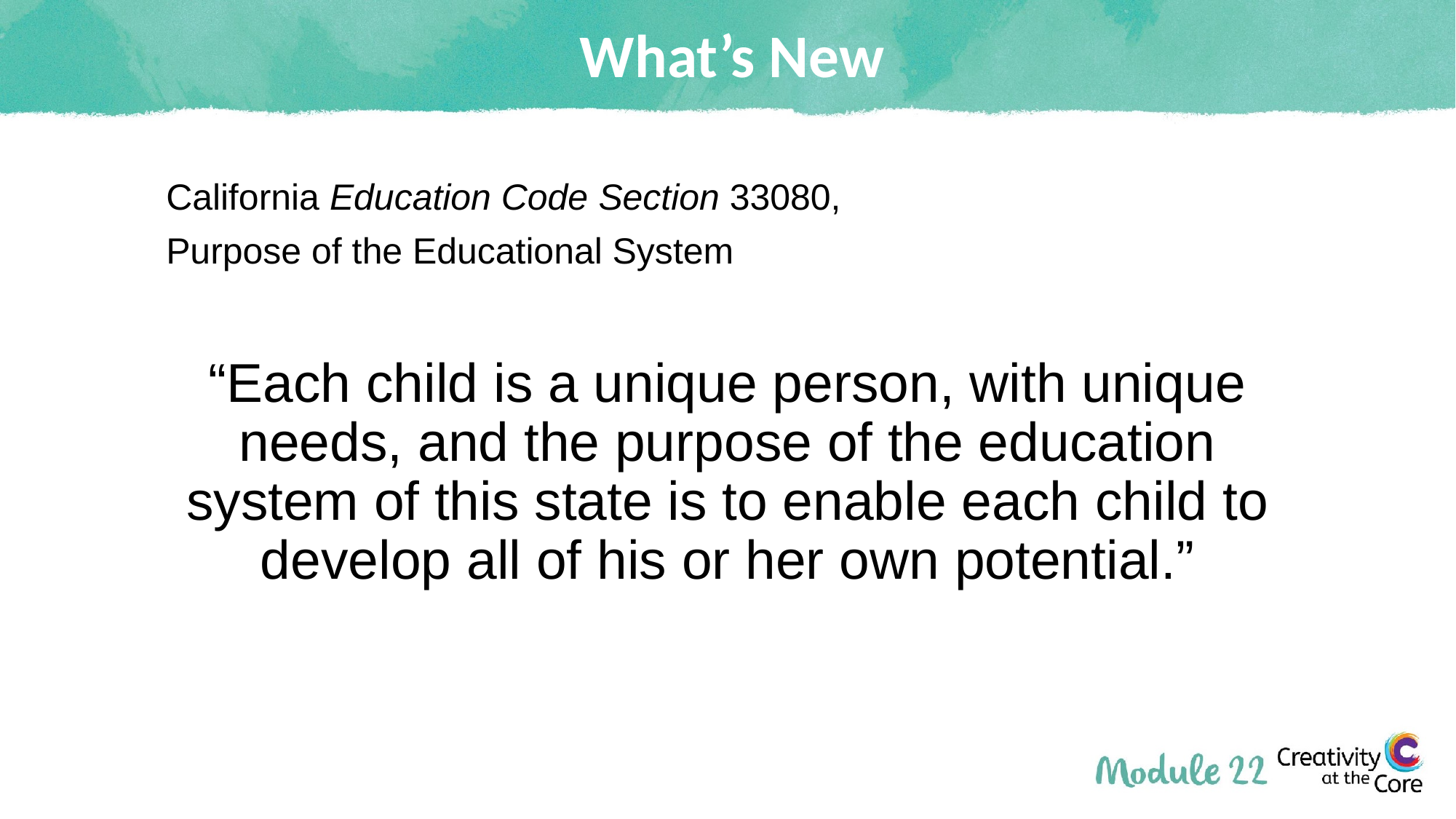

# What’s New
California Education Code Section 33080,
Purpose of the Educational System

“Each child is a unique person, with unique needs, and the purpose of the education system of this state is to enable each child to develop all of his or her own potential.”